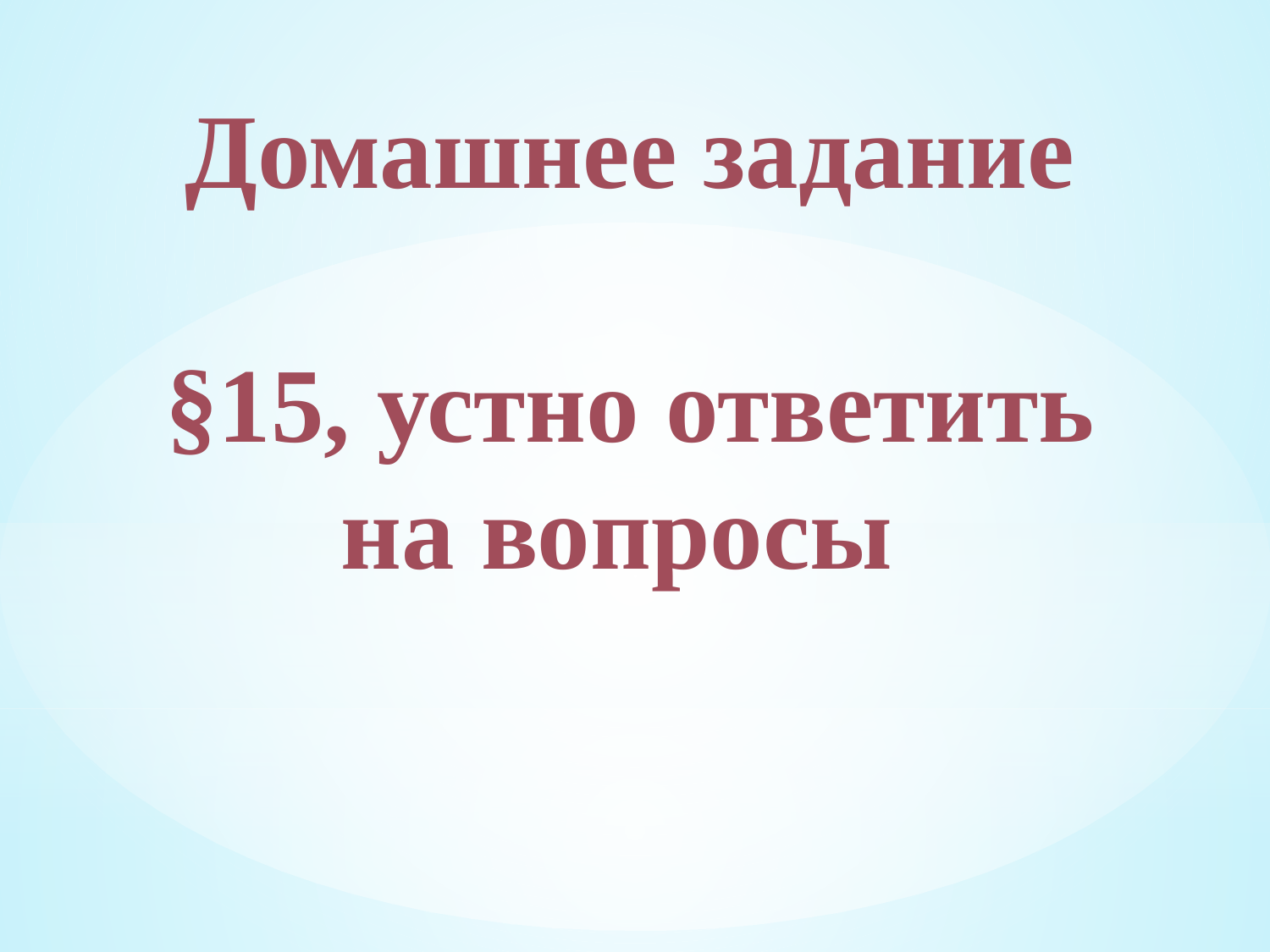

Домашнее задание

§15, устно ответить на вопросы